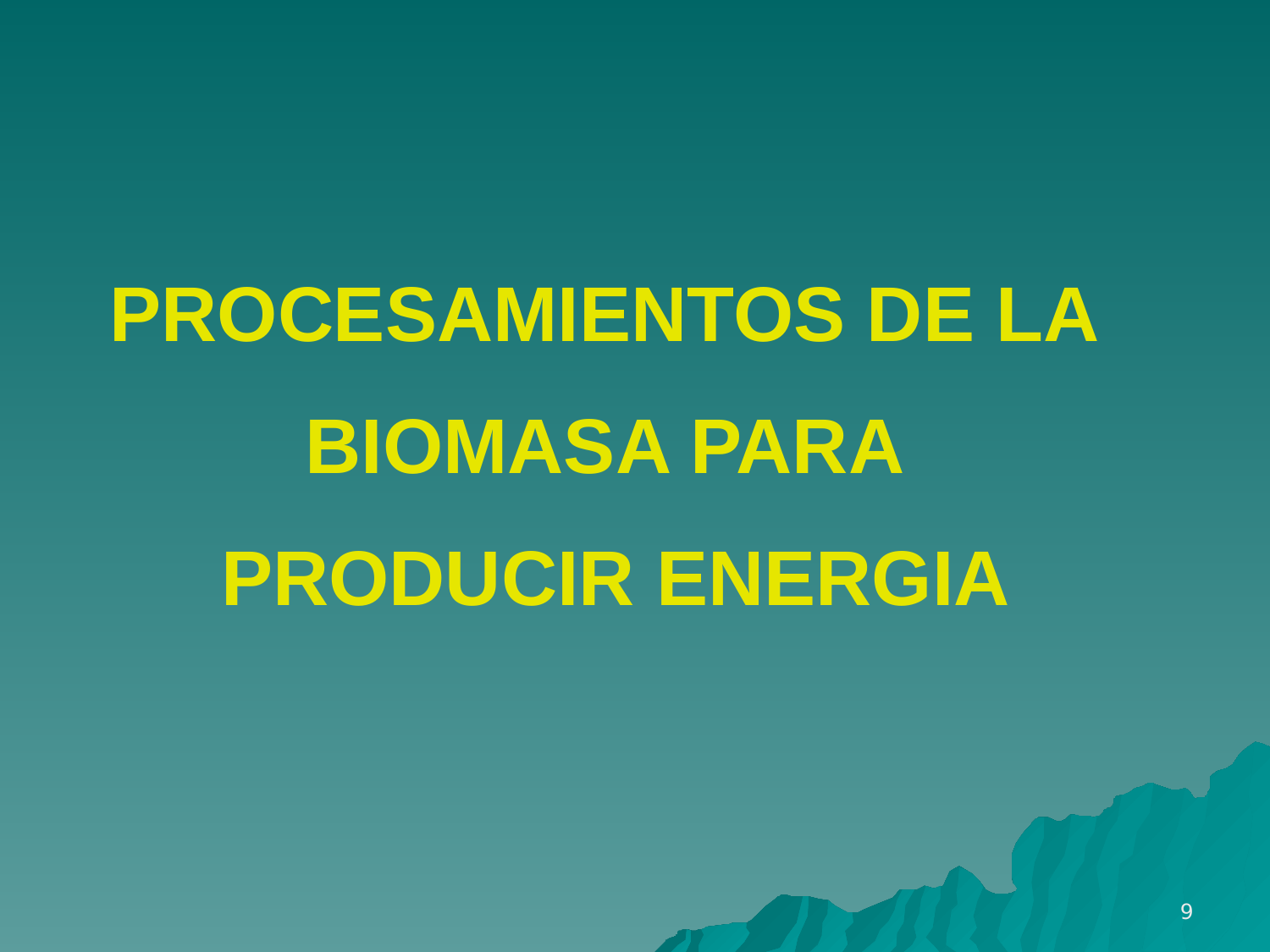

PROCESAMIENTOS DE LA
BIOMASA PARA
 PRODUCIR ENERGIA
9